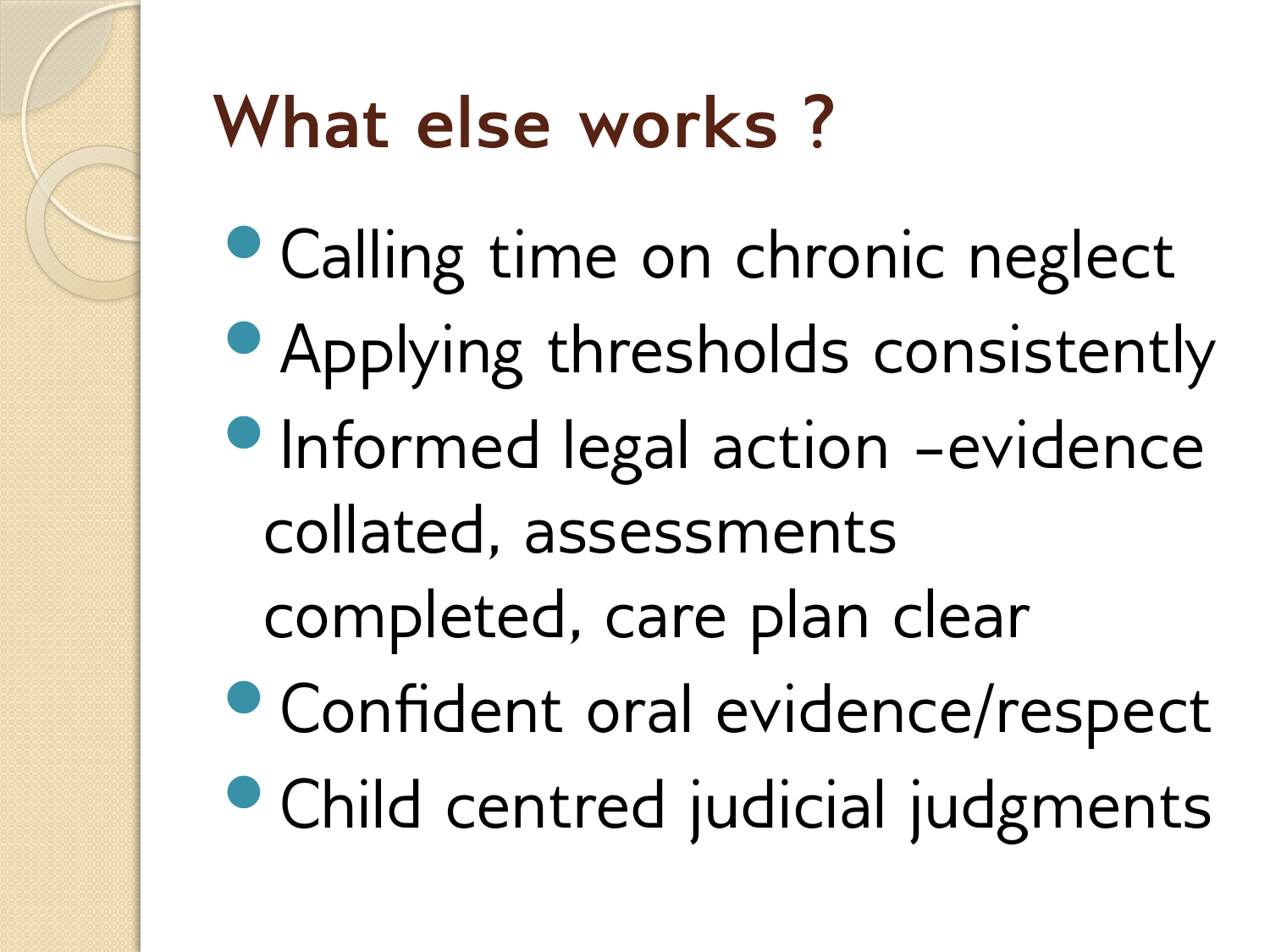

# What else works ?
Calling time on chronic neglect
Applying thresholds consistently
Informed legal action –evidence collated, assessments completed, care plan clear
Confident oral evidence/respect
Child centred judicial judgments